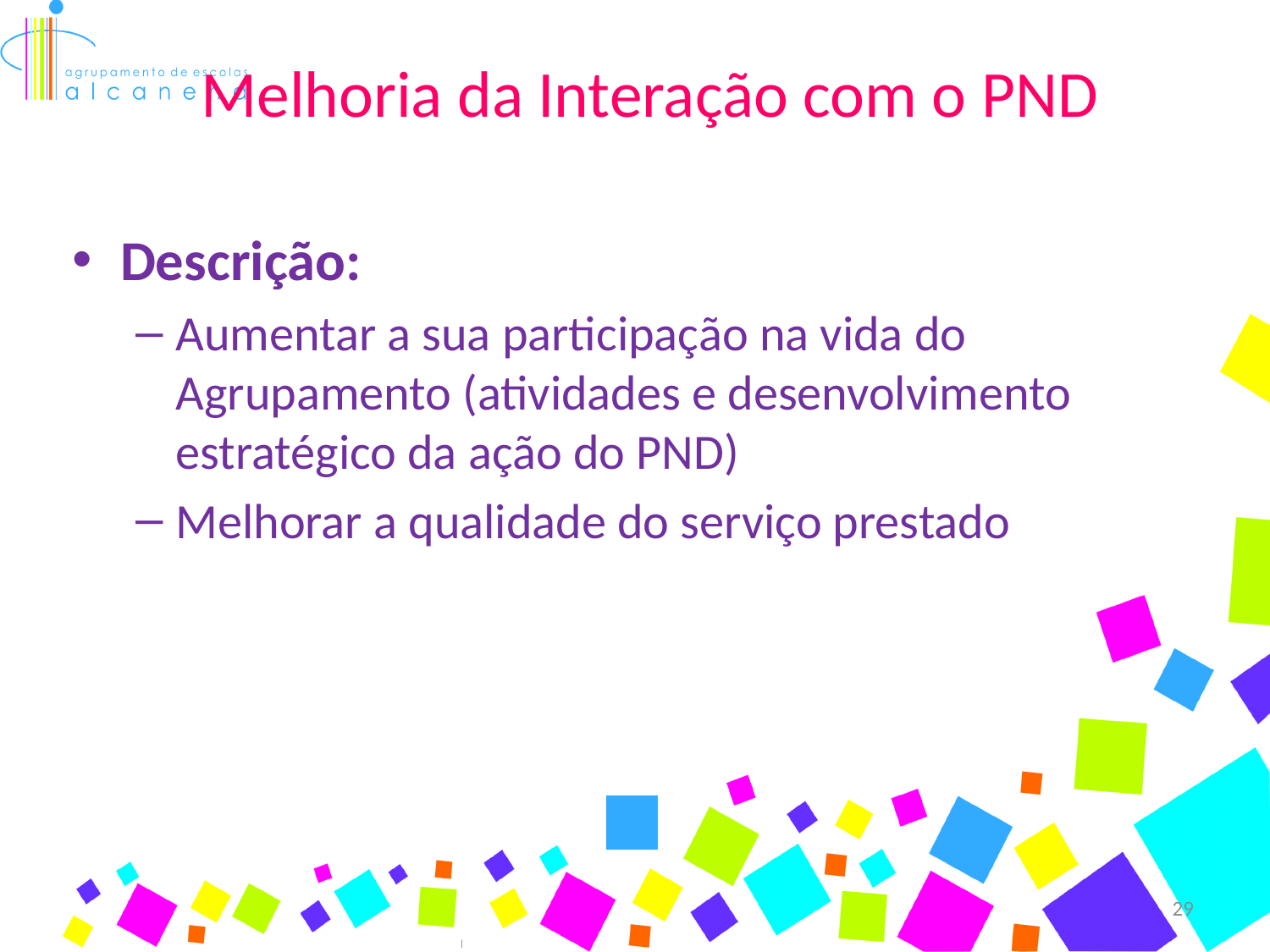

# Melhoria da Interação com o PND
Descrição:
Aumentar a sua participação na vida do Agrupamento (atividades e desenvolvimento estratégico da ação do PND)
Melhorar a qualidade do serviço prestado
29